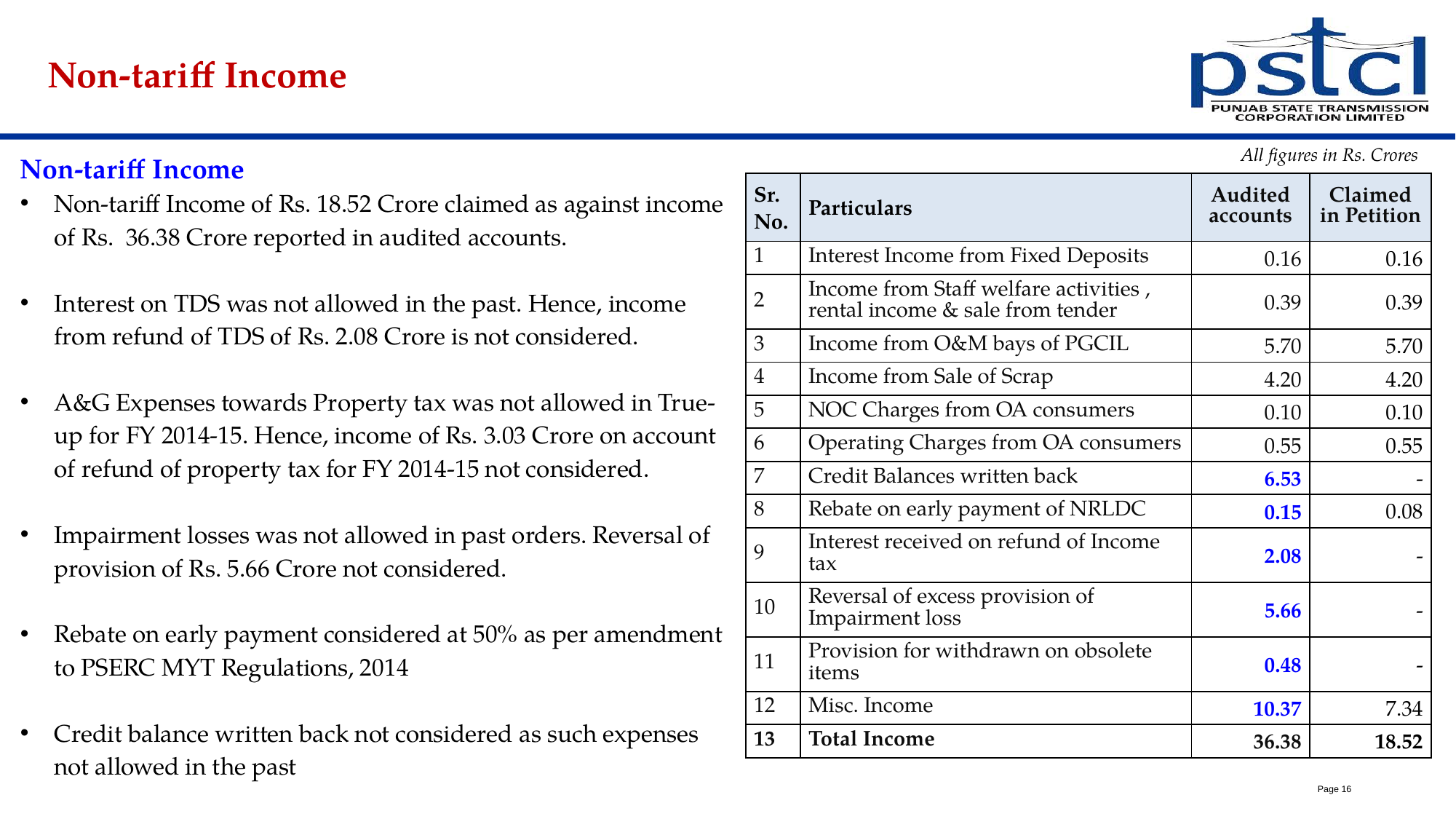

# Non-tariff Income
All figures in Rs. Crores
Non-tariff Income
Non-tariff Income of Rs. 18.52 Crore claimed as against income of Rs.  36.38 Crore reported in audited accounts.

Interest on TDS was not allowed in the past. Hence, income from refund of TDS of Rs. 2.08 Crore is not considered.

A&G Expenses towards Property tax was not allowed in True-up for FY 2014-15. Hence, income of Rs. 3.03 Crore on account of refund of property tax for FY 2014-15 not considered.

Impairment losses was not allowed in past orders. Reversal of provision of Rs. 5.66 Crore not considered.

Rebate on early payment considered at 50% as per amendment to PSERC MYT Regulations, 2014

Credit balance written back not considered as such expenses not allowed in the past
| Sr. No. | Particulars | Audited accounts | Claimed in Petition |
| --- | --- | --- | --- |
| 1 | Interest Income from Fixed Deposits | 0.16 | 0.16 |
| 2 | Income from Staff welfare activities , rental income & sale from tender | 0.39 | 0.39 |
| 3 | Income from O&M bays of PGCIL | 5.70 | 5.70 |
| 4 | Income from Sale of Scrap | 4.20 | 4.20 |
| 5 | NOC Charges from OA consumers | 0.10 | 0.10 |
| 6 | Operating Charges from OA consumers | 0.55 | 0.55 |
| 7 | Credit Balances written back | 6.53 | - |
| 8 | Rebate on early payment of NRLDC | 0.15 | 0.08 |
| 9 | Interest received on refund of Income tax | 2.08 | - |
| 10 | Reversal of excess provision of Impairment loss | 5.66 | - |
| 11 | Provision for withdrawn on obsolete items | 0.48 | - |
| 12 | Misc. Income | 10.37 | 7.34 |
| 13 | Total Income | 36.38 | 18.52 |